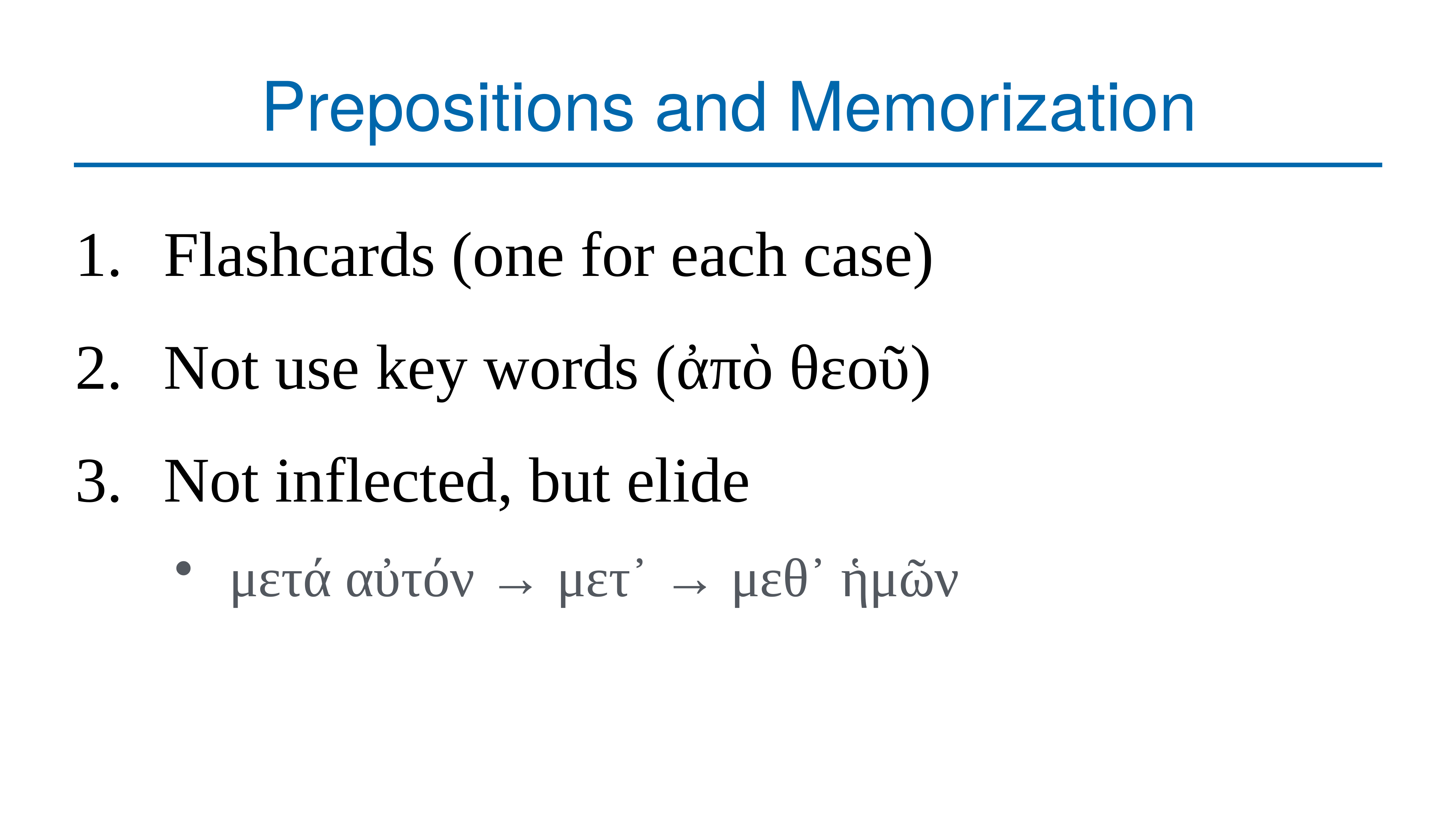

# Prepositions and Memorization
Flashcards (one for each case)
Not use key words (ἀπὸ θεοῦ)
Not inflected, but elide
μετά αὐτόν → μετ᾿ → μεθ᾽ ἡμῶν